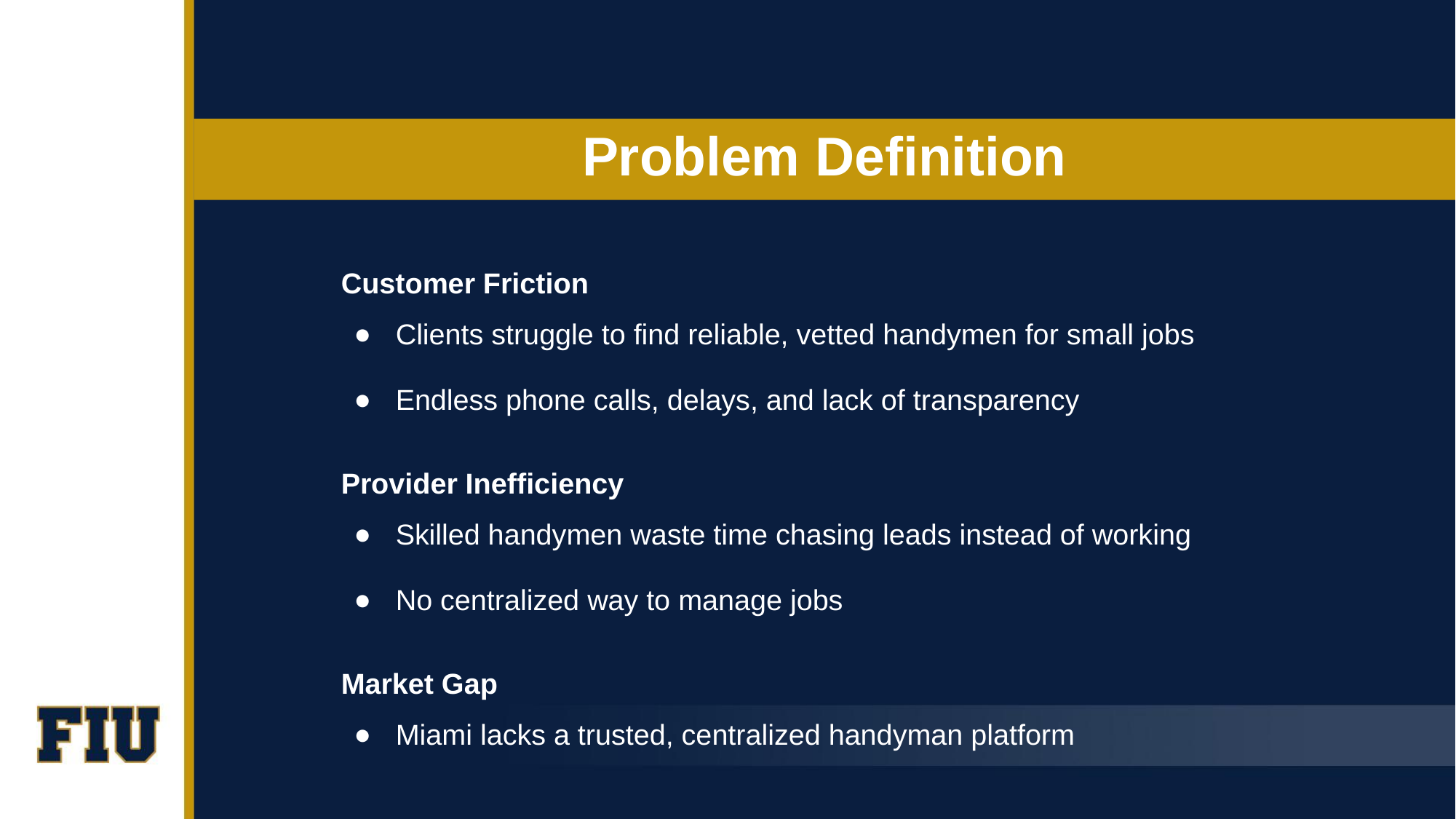

# Problem Definition

Customer Friction
Clients struggle to find reliable, vetted handymen for small jobs
Endless phone calls, delays, and lack of transparency
Provider Inefficiency
Skilled handymen waste time chasing leads instead of working
No centralized way to manage jobs
Market Gap
Miami lacks a trusted, centralized handyman platform